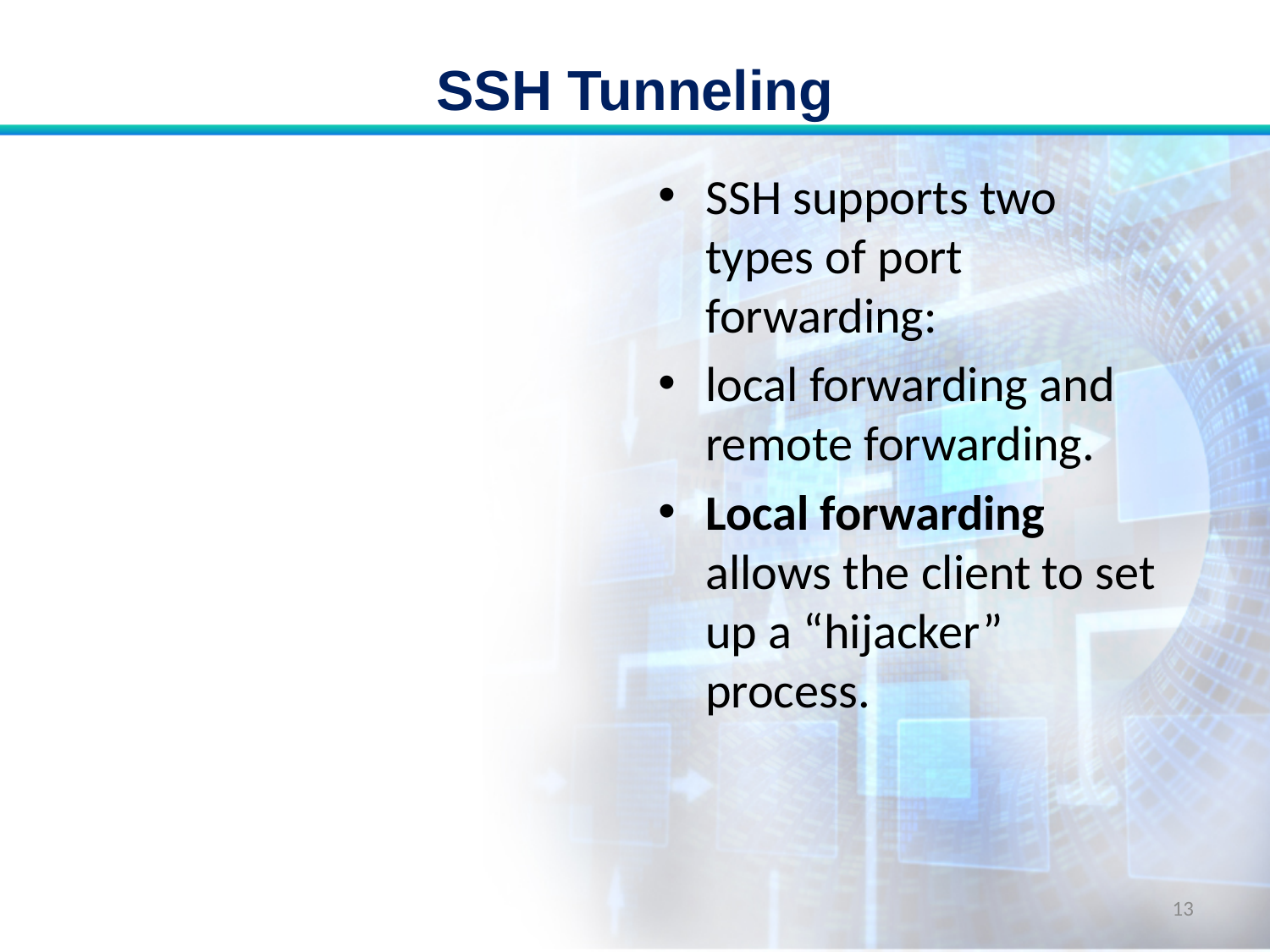

# SSH Tunneling
SSH supports two types of port forwarding:
local forwarding and remote forwarding.
Local forwarding allows the client to set up a “hijacker” process.

13